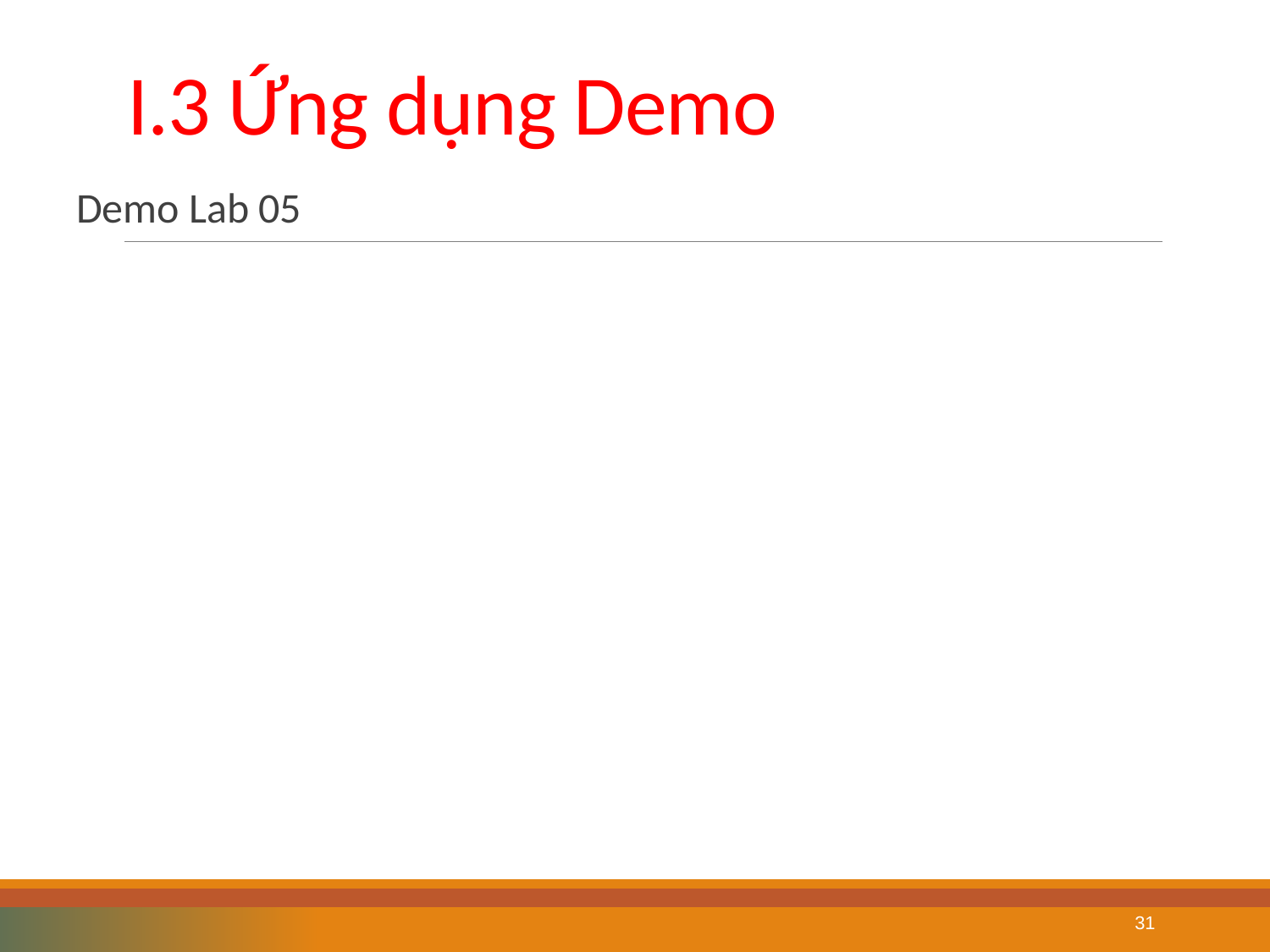

# I.3 Ứng dụng Demo
Demo Lab 05
31